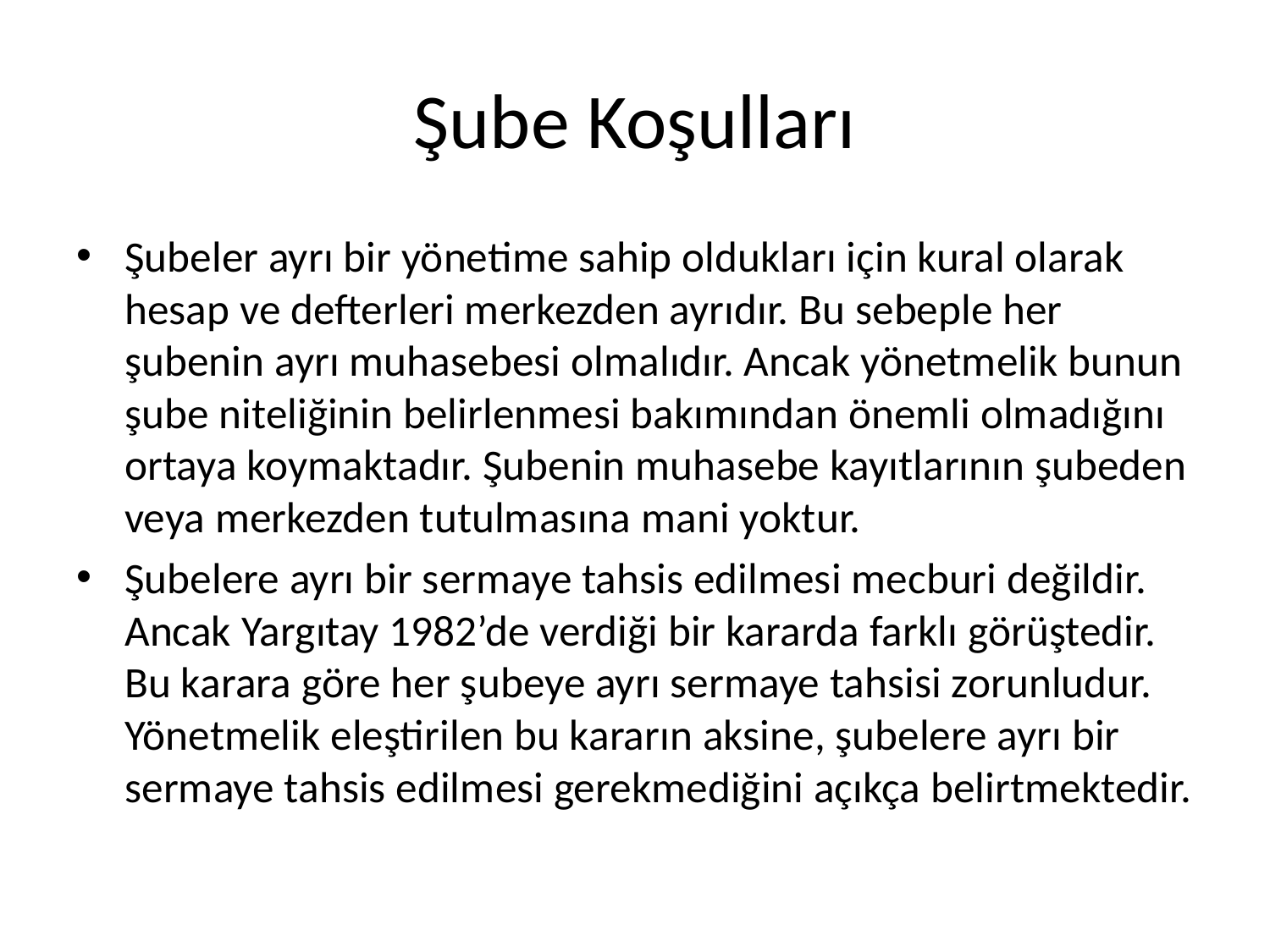

# Şube Koşulları
Şubeler ayrı bir yönetime sahip oldukları için kural olarak hesap ve defterleri merkezden ayrıdır. Bu sebeple her şubenin ayrı muhasebesi olmalıdır. Ancak yönetmelik bunun şube niteliğinin belirlenmesi bakımından önemli olmadığını ortaya koymaktadır. Şubenin muhasebe kayıtlarının şubeden veya merkezden tutulmasına mani yoktur.
Şubelere ayrı bir sermaye tahsis edilmesi mecburi değildir. Ancak Yargıtay 1982’de verdiği bir kararda farklı görüştedir. Bu karara göre her şubeye ayrı sermaye tahsisi zorunludur. Yönetmelik eleştirilen bu kararın aksine, şubelere ayrı bir sermaye tahsis edilmesi gerekmediğini açıkça belirtmektedir.